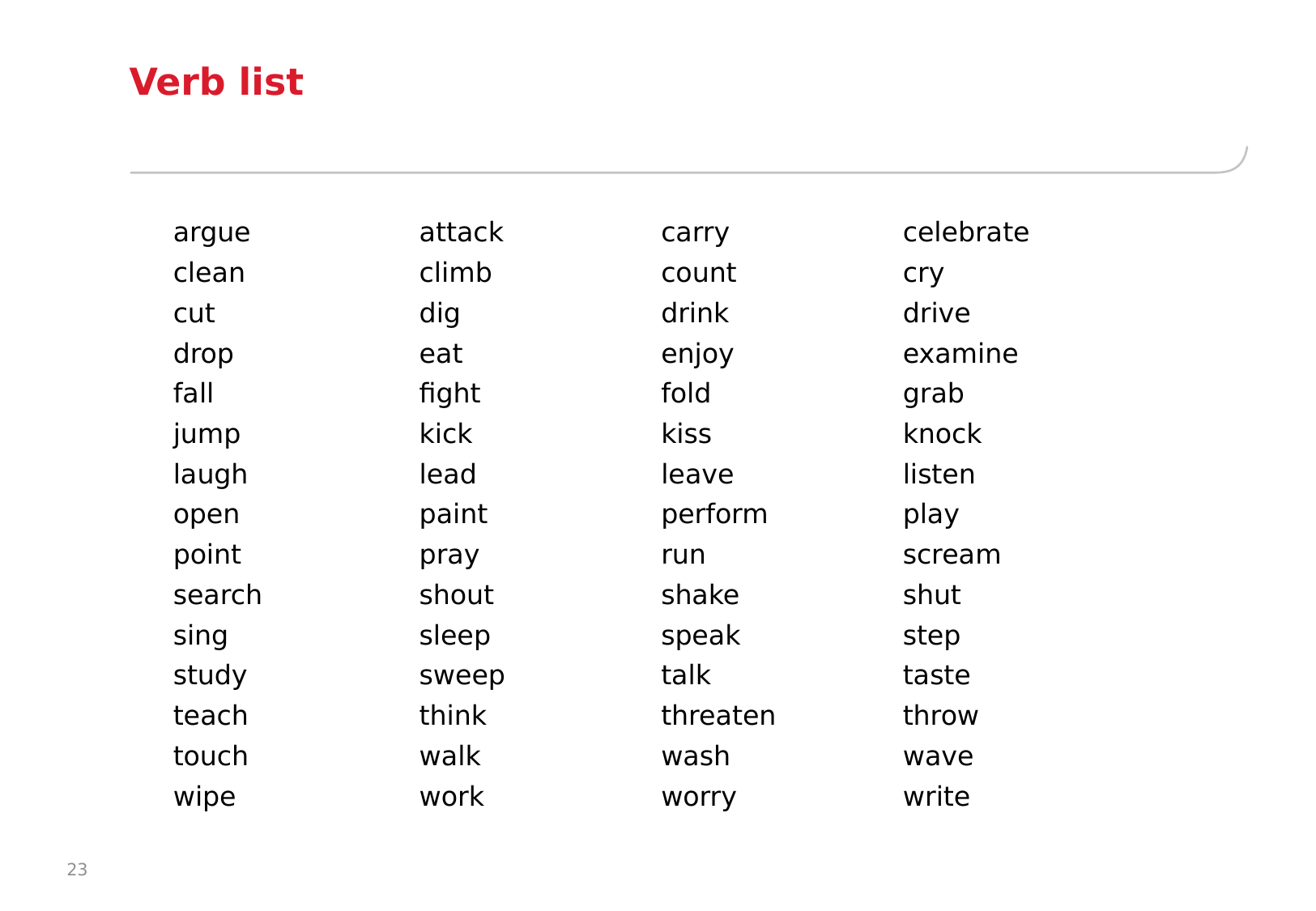

# Verb list
| argue | attack | carry | celebrate |
| --- | --- | --- | --- |
| clean | climb | count | cry |
| cut | dig | drink | drive |
| drop | eat | enjoy | examine |
| fall | fight | fold | grab |
| jump | kick | kiss | knock |
| laugh | lead | leave | listen |
| open | paint | perform | play |
| point | pray | run | scream |
| search | shout | shake | shut |
| sing | sleep | speak | step |
| study | sweep | talk | taste |
| teach | think | threaten | throw |
| touch | walk | wash | wave |
| wipe | work | worry | write |
23